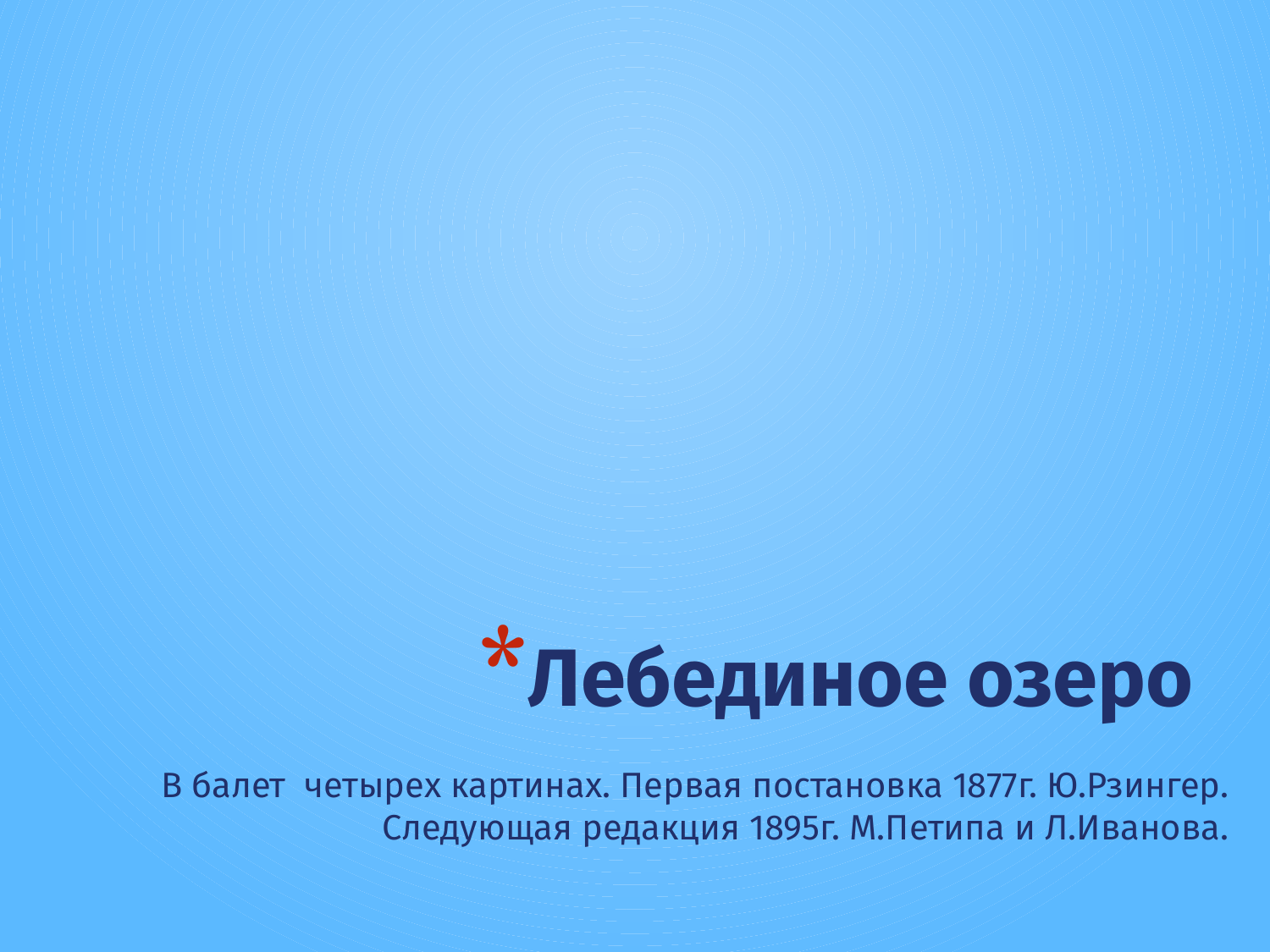

# Лебединое озеро
В балет  четырех картинах. Первая постановка 1877г. Ю.Рзингер. Следующая редакция 1895г. М.Петипа и Л.Иванова.